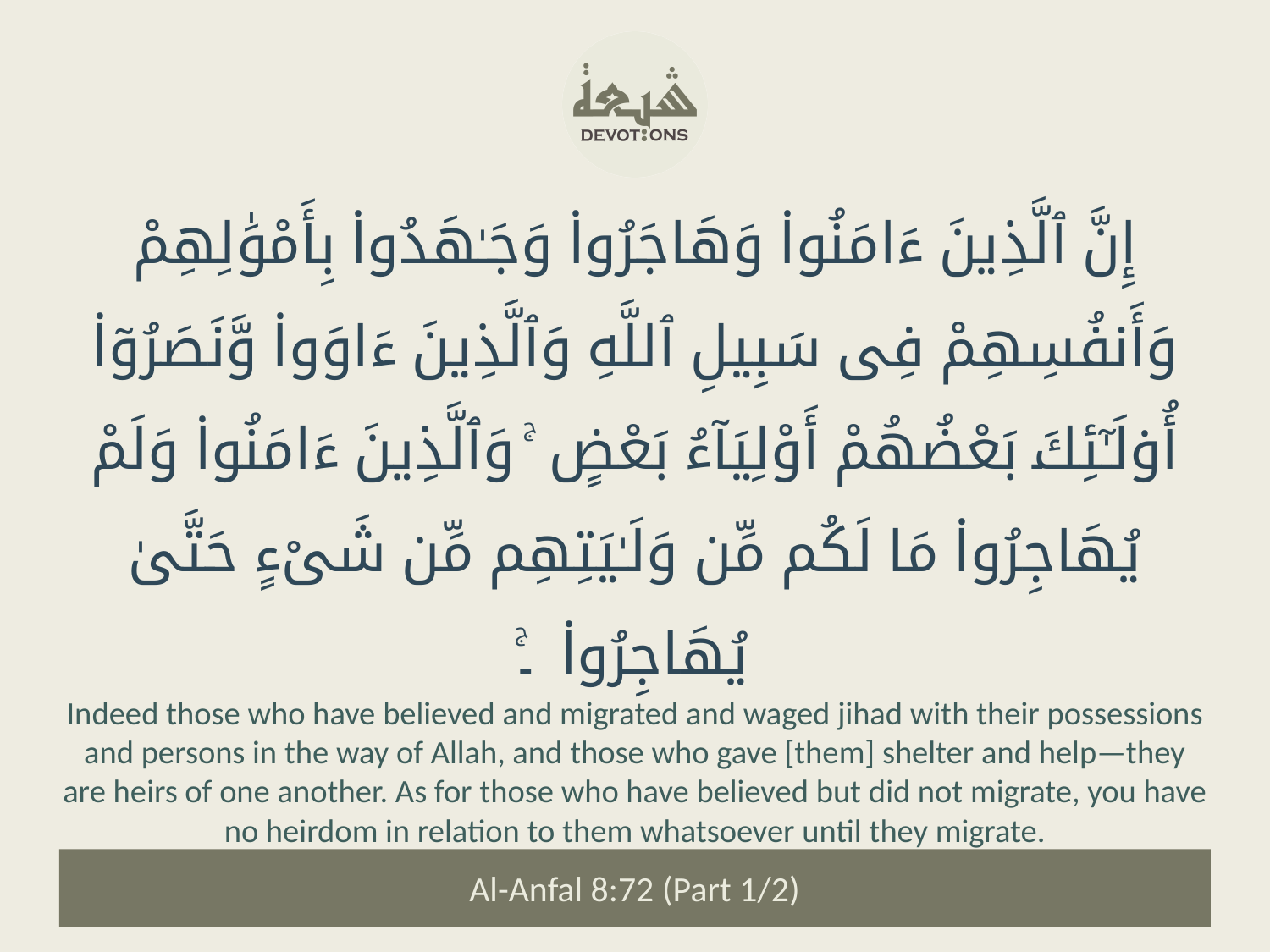

إِنَّ ٱلَّذِينَ ءَامَنُوا۟ وَهَاجَرُوا۟ وَجَـٰهَدُوا۟ بِأَمْوَٰلِهِمْ وَأَنفُسِهِمْ فِى سَبِيلِ ٱللَّهِ وَٱلَّذِينَ ءَاوَوا۟ وَّنَصَرُوٓا۟ أُو۟لَـٰٓئِكَ بَعْضُهُمْ أَوْلِيَآءُ بَعْضٍ ۚ وَٱلَّذِينَ ءَامَنُوا۟ وَلَمْ يُهَاجِرُوا۟ مَا لَكُم مِّن وَلَـٰيَتِهِم مِّن شَىْءٍ حَتَّىٰ يُهَاجِرُوا۟  ۔ۚ
Indeed those who have believed and migrated and waged jihad with their possessions and persons in the way of Allah, and those who gave [them] shelter and help—they are heirs of one another. As for those who have believed but did not migrate, you have no heirdom in relation to them whatsoever until they migrate.
Al-Anfal 8:72 (Part 1/2)